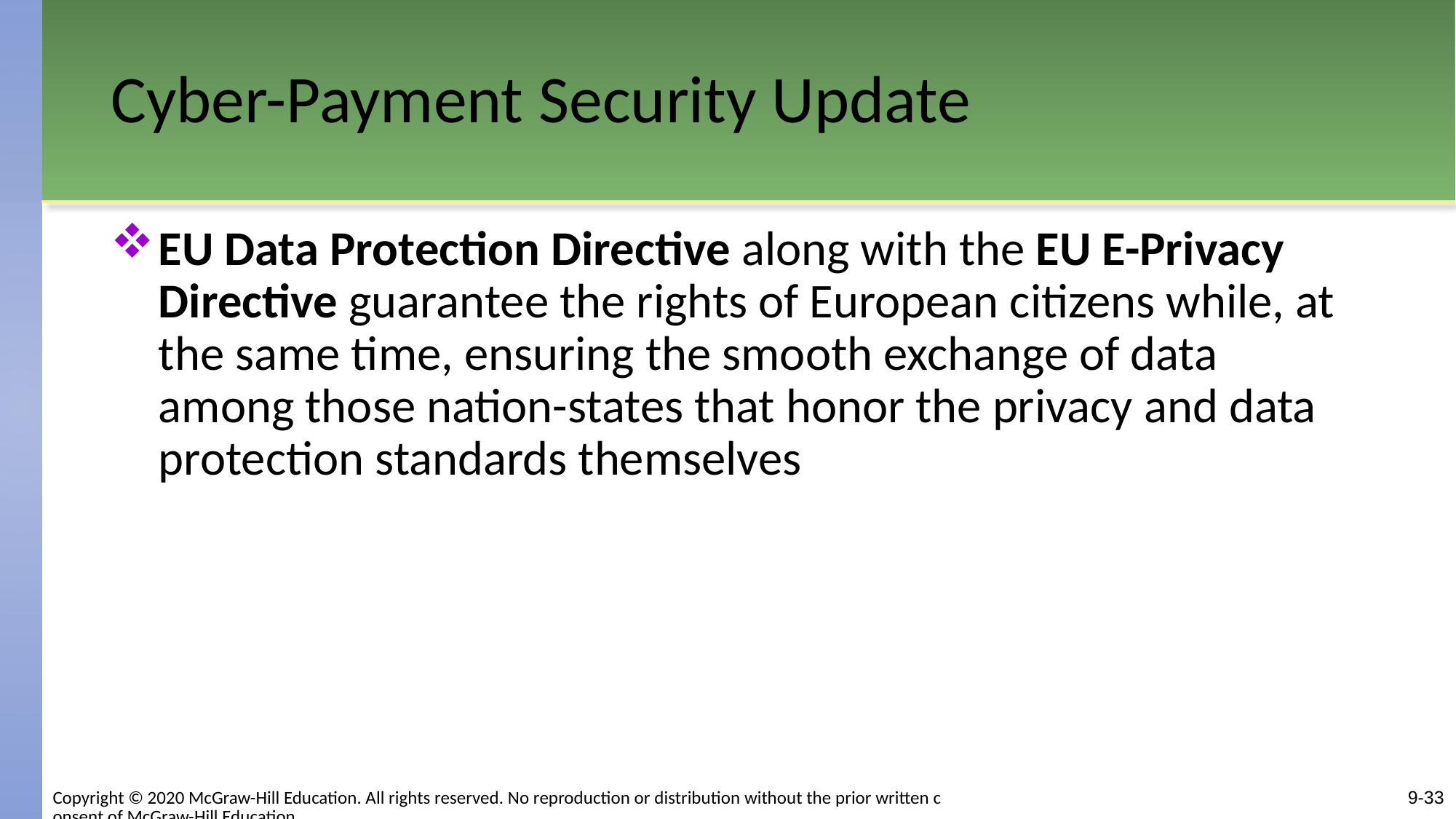

# Cyber-Payment Security Update
EU Data Protection Directive along with the EU E-Privacy Directive guarantee the rights of European citizens while, at the same time, ensuring the smooth exchange of data among those nation-states that honor the privacy and data protection standards themselves
9-33
Copyright © 2020 McGraw-Hill Education. All rights reserved. No reproduction or distribution without the prior written consent of McGraw-Hill Education.